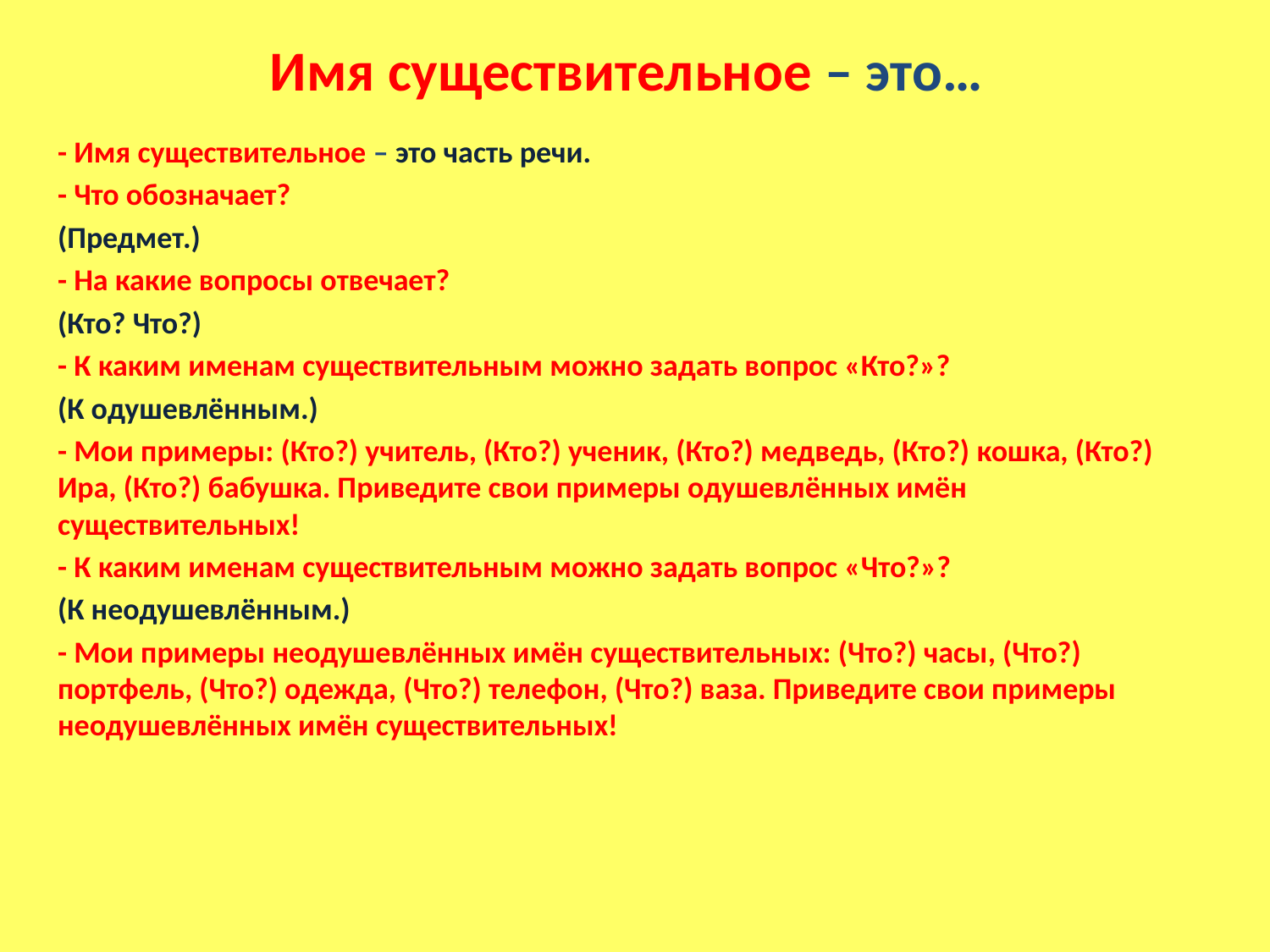

# Имя существительное – это…
- Имя существительное – это часть речи.
- Что обозначает?
(Предмет.)
- На какие вопросы отвечает?
(Кто? Что?)
- К каким именам существительным можно задать вопрос «Кто?»?
(К одушевлённым.)
- Мои примеры: (Кто?) учитель, (Кто?) ученик, (Кто?) медведь, (Кто?) кошка, (Кто?) Ира, (Кто?) бабушка. Приведите свои примеры одушевлённых имён существительных!
- К каким именам существительным можно задать вопрос «Что?»?
(К неодушевлённым.)
- Мои примеры неодушевлённых имён существительных: (Что?) часы, (Что?) портфель, (Что?) одежда, (Что?) телефон, (Что?) ваза. Приведите свои примеры неодушевлённых имён существительных!